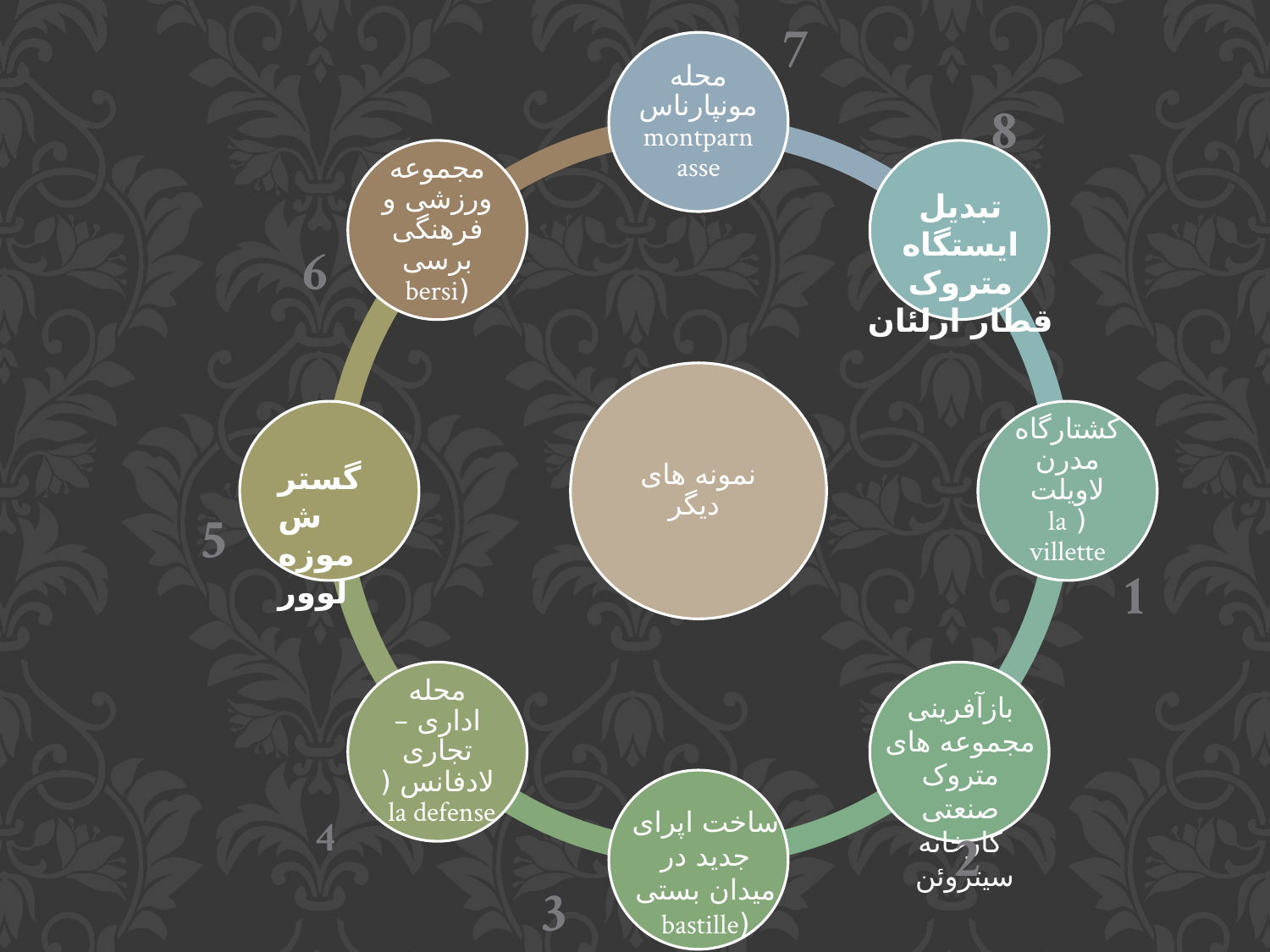

7
نمونه های دیگر
محله مونپارناس montparnasse

کشتارگاه مدرن لاویلت ( la villette

محله اداری –تجاری لادفانس ( la defense

مجموعه ورزشی و فرهنگی برسی (bersi
8

تبدیل ایستگاه متروک قطار ارلئان
6
گسترش موزه لوور
5
1
بازآفرینی مجموعه های متروک صنعتی کارخانه سیتروئن
ساخت اپرای جدید در میدان بستی (bastille
4
2
3